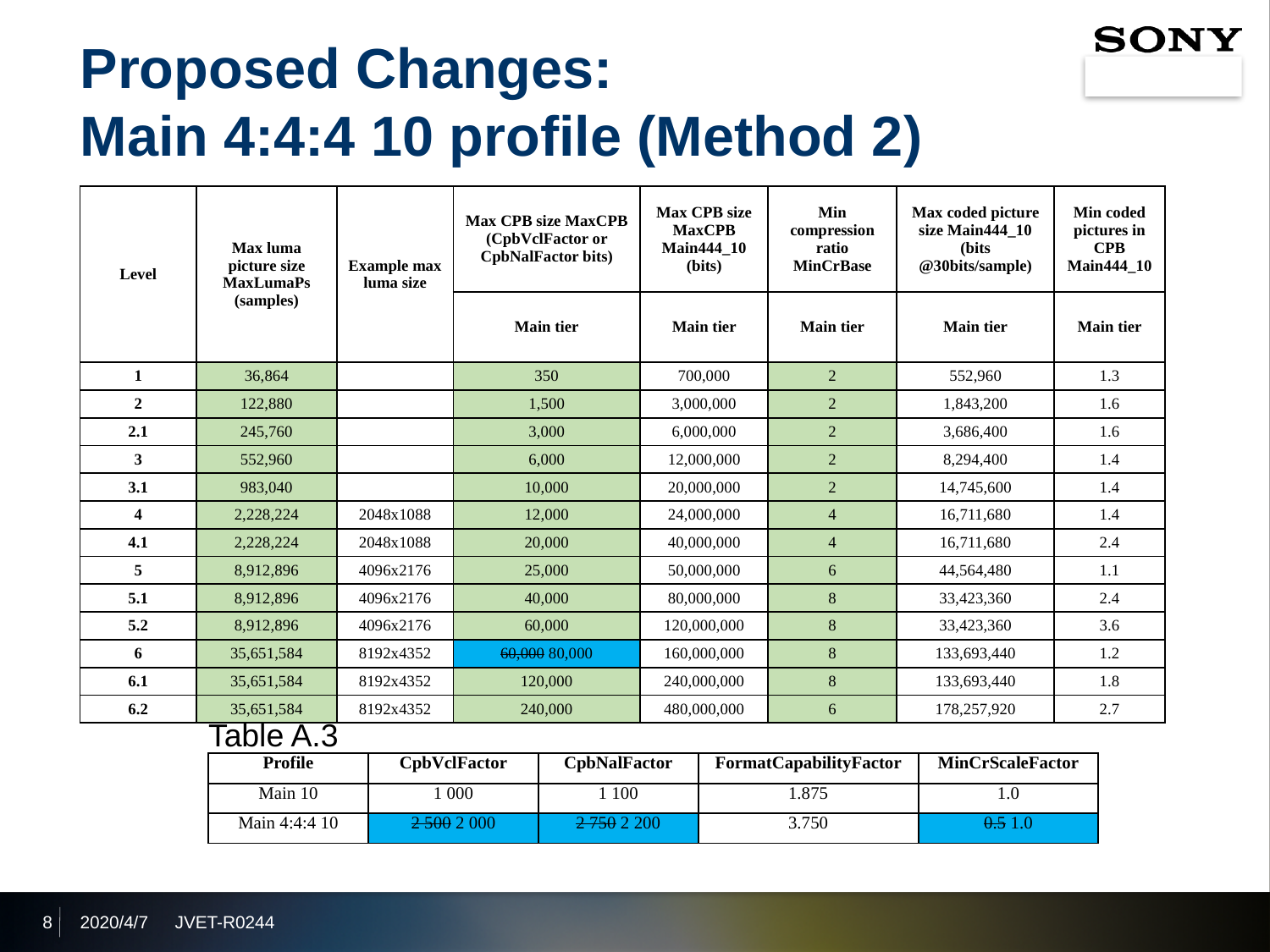

# Proposed Changes: Main 4:4:4 10 profile (Method 2)
| Level | Max luma picture size MaxLumaPs (samples) | Example max luma size | Max CPB size MaxCPB (CpbVclFactor or CpbNalFactor bits) | Max CPB size MaxCPB Main444\_10 (bits) | Min compression ratio MinCrBase | Max coded picture size Main444\_10 (bits @30bits/sample) | Min coded pictures in CPB Main444\_10 |
| --- | --- | --- | --- | --- | --- | --- | --- |
|  |  |  | Main tier | Main tier | Main tier | Main tier | Main tier |
| 1 | 36,864 |  | 350 | 700,000 | 2 | 552,960 | 1.3 |
| 2 | 122,880 |  | 1,500 | 3,000,000 | 2 | 1,843,200 | 1.6 |
| 2.1 | 245,760 |  | 3,000 | 6,000,000 | 2 | 3,686,400 | 1.6 |
| 3 | 552,960 |  | 6,000 | 12,000,000 | 2 | 8,294,400 | 1.4 |
| 3.1 | 983,040 |  | 10,000 | 20,000,000 | 2 | 14,745,600 | 1.4 |
| 4 | 2,228,224 | 2048x1088 | 12,000 | 24,000,000 | 4 | 16,711,680 | 1.4 |
| 4.1 | 2,228,224 | 2048x1088 | 20,000 | 40,000,000 | 4 | 16,711,680 | 2.4 |
| 5 | 8,912,896 | 4096x2176 | 25,000 | 50,000,000 | 6 | 44,564,480 | 1.1 |
| 5.1 | 8,912,896 | 4096x2176 | 40,000 | 80,000,000 | 8 | 33,423,360 | 2.4 |
| 5.2 | 8,912,896 | 4096x2176 | 60,000 | 120,000,000 | 8 | 33,423,360 | 3.6 |
| 6 | 35,651,584 | 8192x4352 | 60,000 80,000 | 160,000,000 | 8 | 133,693,440 | 1.2 |
| 6.1 | 35,651,584 | 8192x4352 | 120,000 | 240,000,000 | 8 | 133,693,440 | 1.8 |
| 6.2 | 35,651,584 | 8192x4352 | 240,000 | 480,000,000 | 6 | 178,257,920 | 2.7 |

Table A.3
| Profile | CpbVclFactor | CpbNalFactor | FormatCapabilityFactor | MinCrScaleFactor |
| --- | --- | --- | --- | --- |
| Main 10 | 1 000 | 1 100 | 1.875 | 1.0 |
| Main 4:4:4 10 | 2 500 2 000 | 2 750 2 200 | 3.750 | 0.5 1.0 |
8
2020/4/7
JVET-R0244